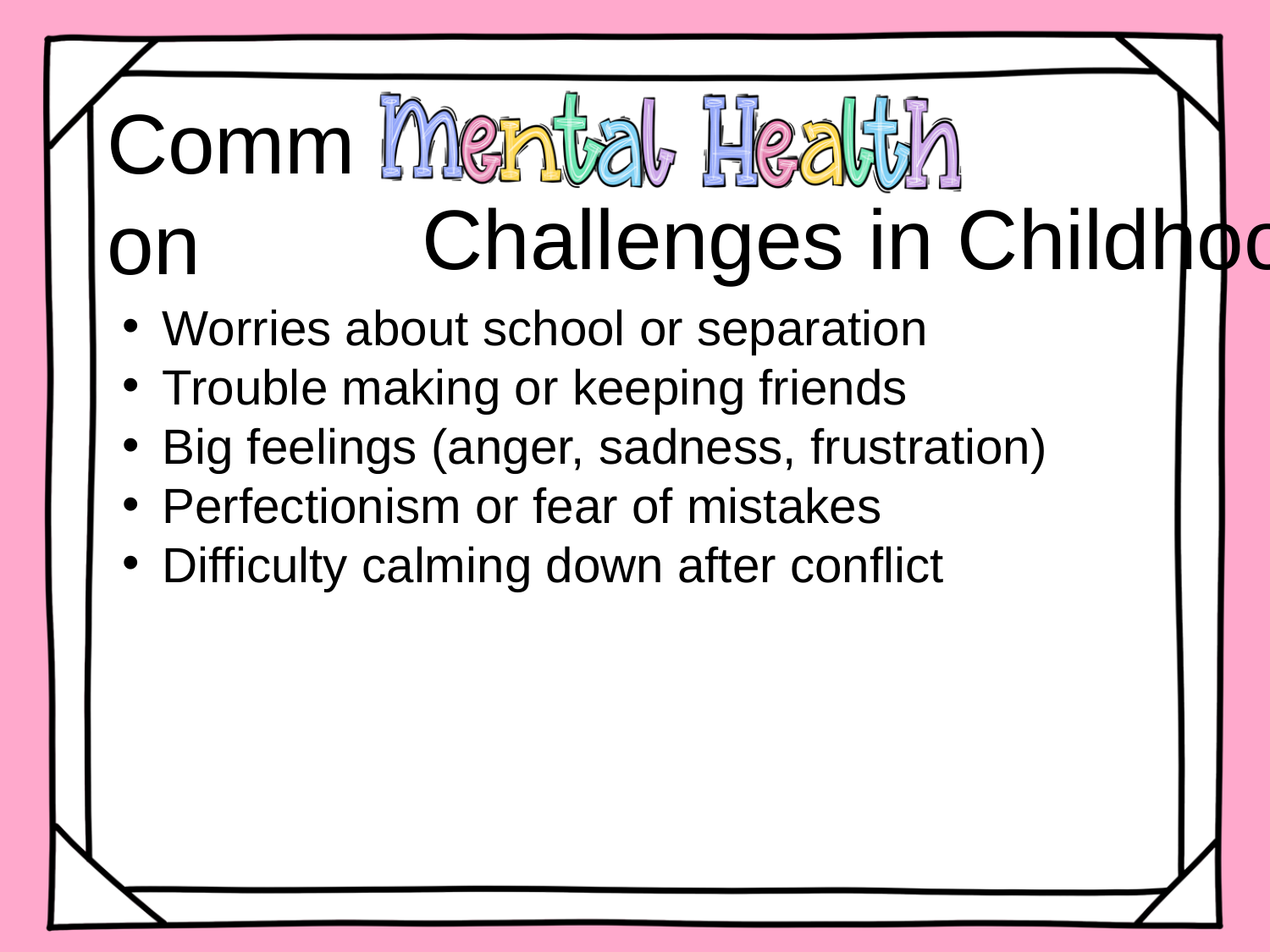

Common
Challenges in Childhood
Worries about school or separation
Trouble making or keeping friends
Big feelings (anger, sadness, frustration)
Perfectionism or fear of mistakes
Difficulty calming down after conflict